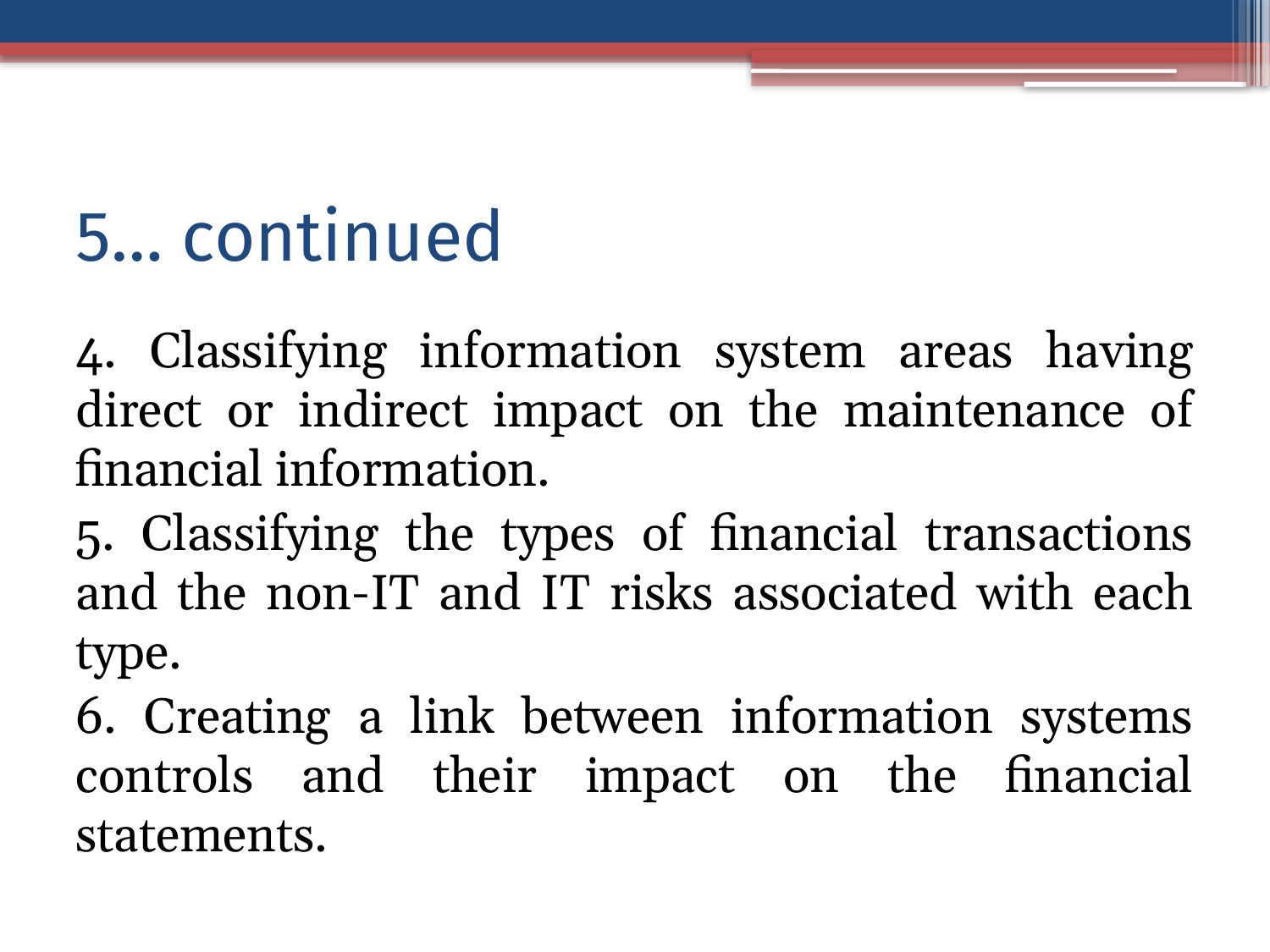

# 5… continued
4. Classifying information system areas having direct or indirect impact on the maintenance of financial information.
5. Classifying the types of financial transactions and the non-IT and IT risks associated with each type.
6. Creating a link between information systems controls and their impact on the financial statements.